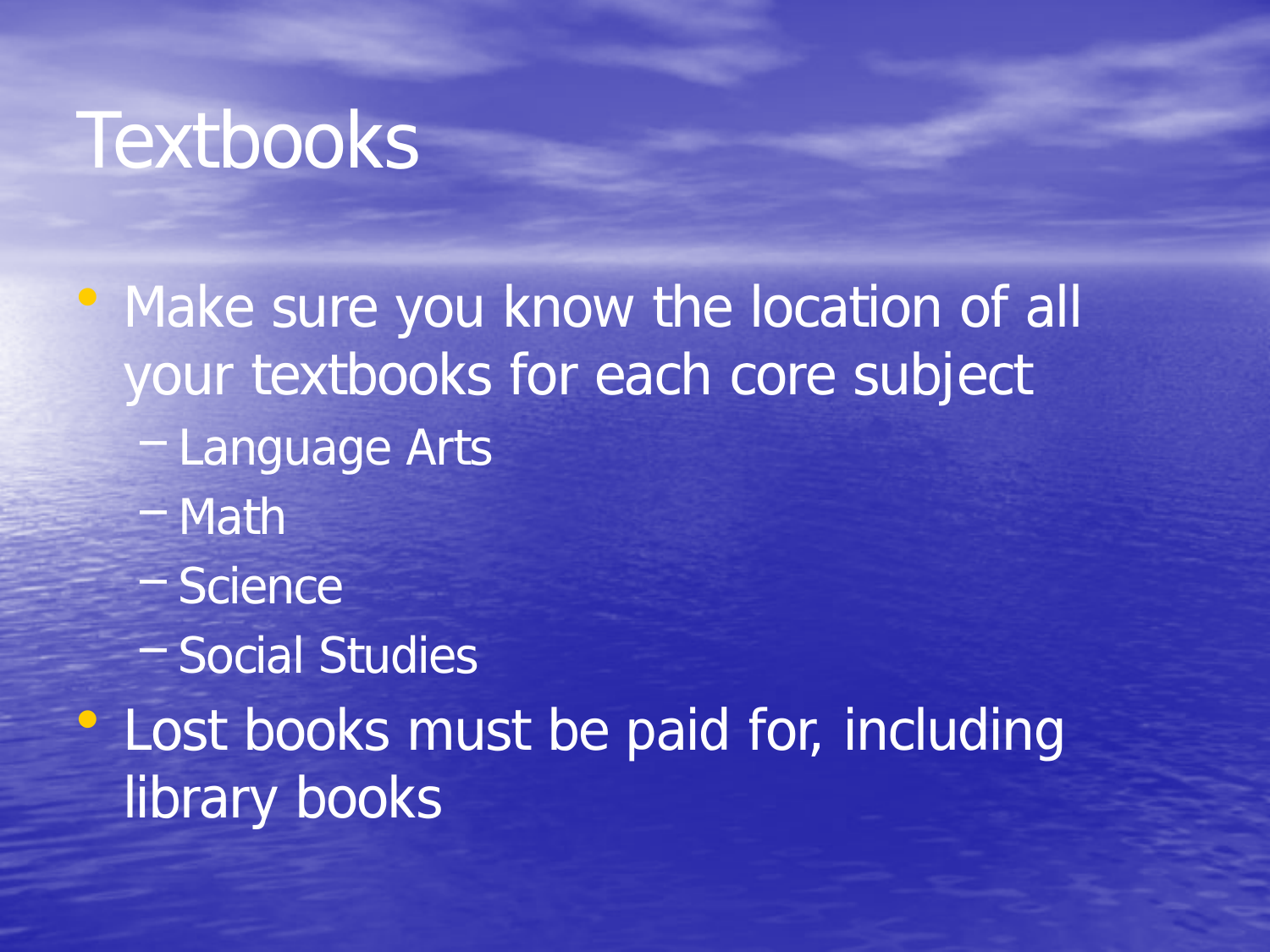

# Textbooks
Make sure you know the location of all your textbooks for each core subject
Language Arts
Math
Science
Social Studies
Lost books must be paid for, including library books